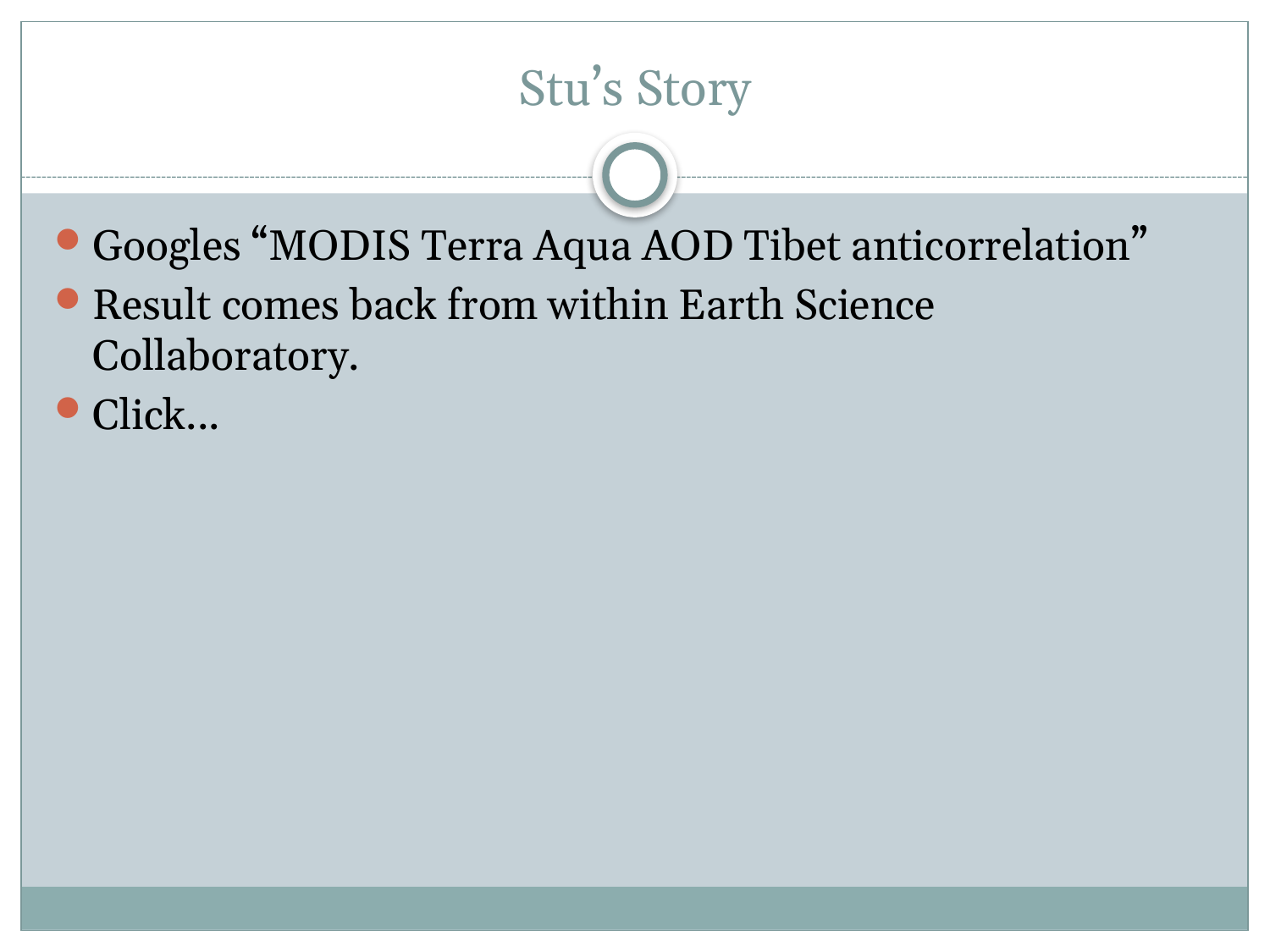

# Stu’s Story
Googles “MODIS Terra Aqua AOD Tibet anticorrelation”
Result comes back from within Earth Science Collaboratory.
Click...